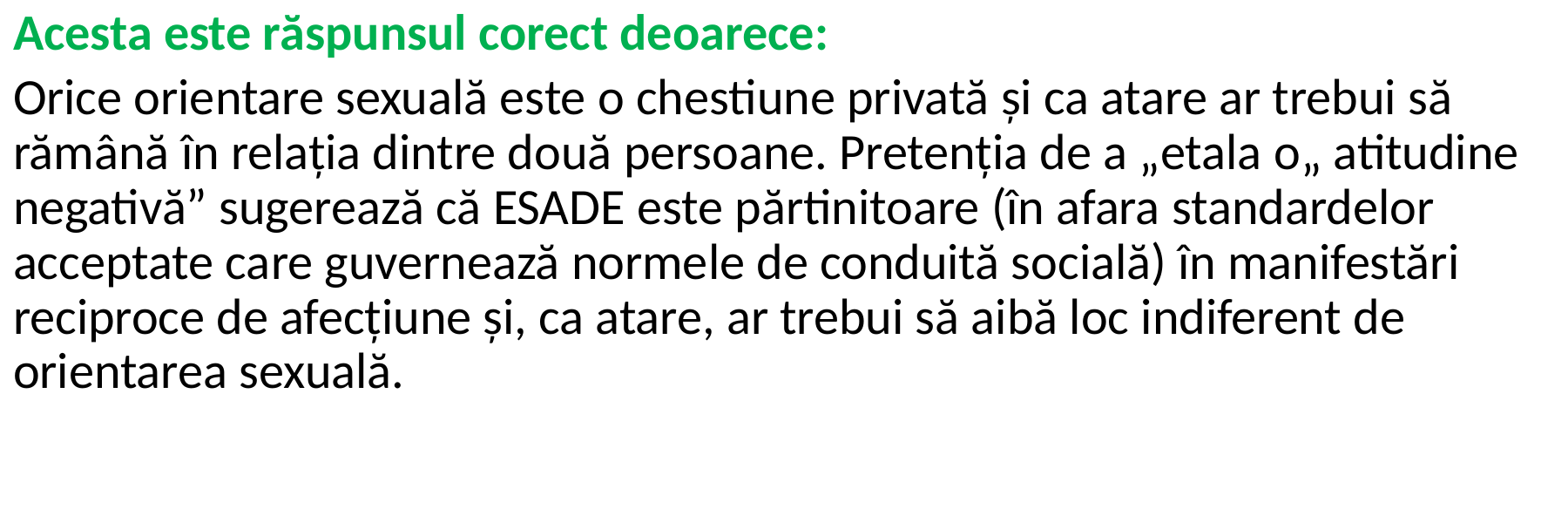

Acesta este răspunsul corect deoarece:
Orice orientare sexuală este o chestiune privată și ca atare ar trebui să rămână în relația dintre două persoane. Pretenția de a „etala o„ atitudine negativă” sugerează că ESADE este părtinitoare (în afara standardelor acceptate care guvernează normele de conduită socială) în manifestări reciproce de afecțiune și, ca atare, ar trebui să aibă loc indiferent de orientarea sexuală.